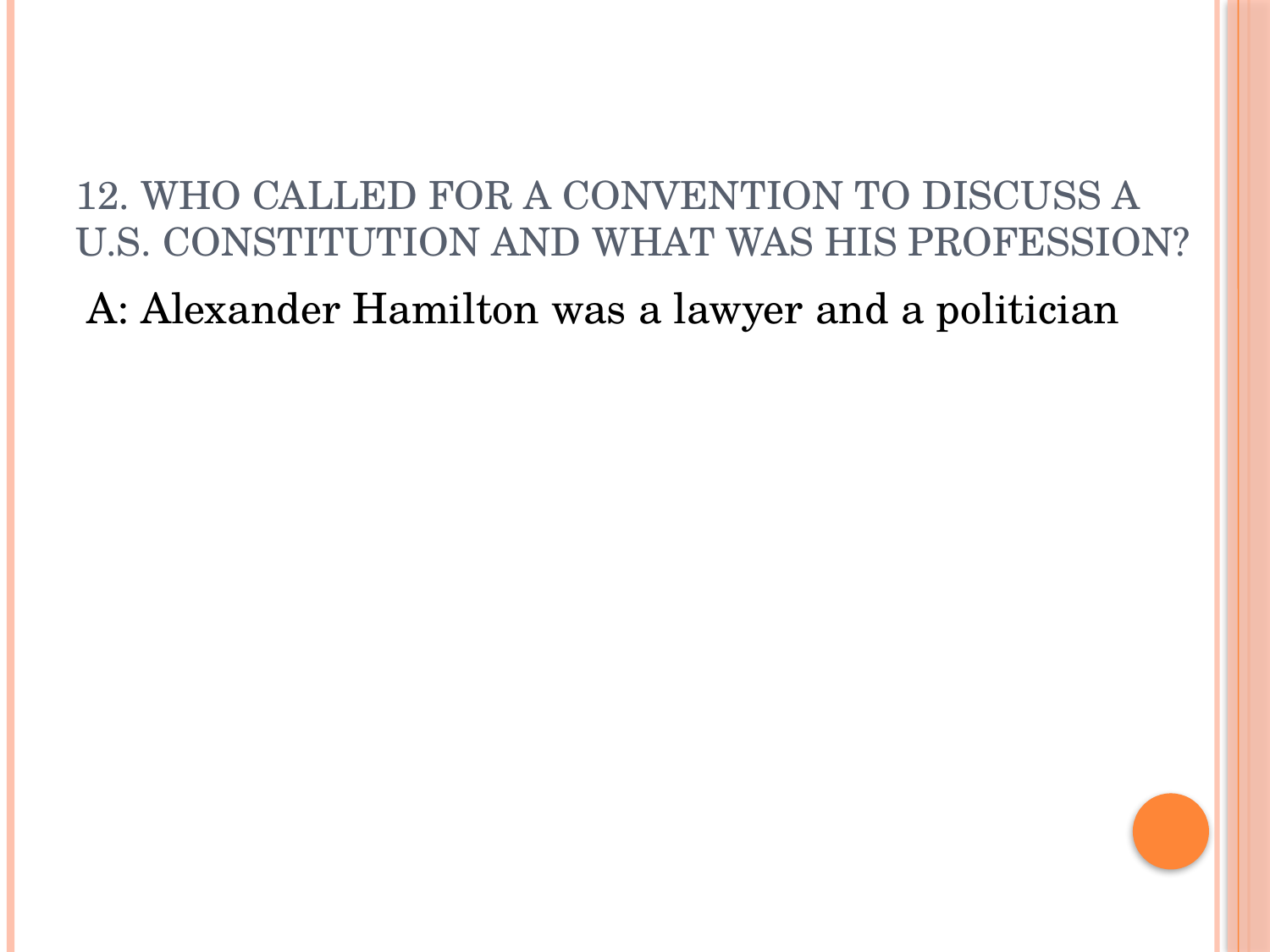

# 12. Who called for a convention to discuss a U.S. Constitution and what was his profession?
A: Alexander Hamilton was a lawyer and a politician